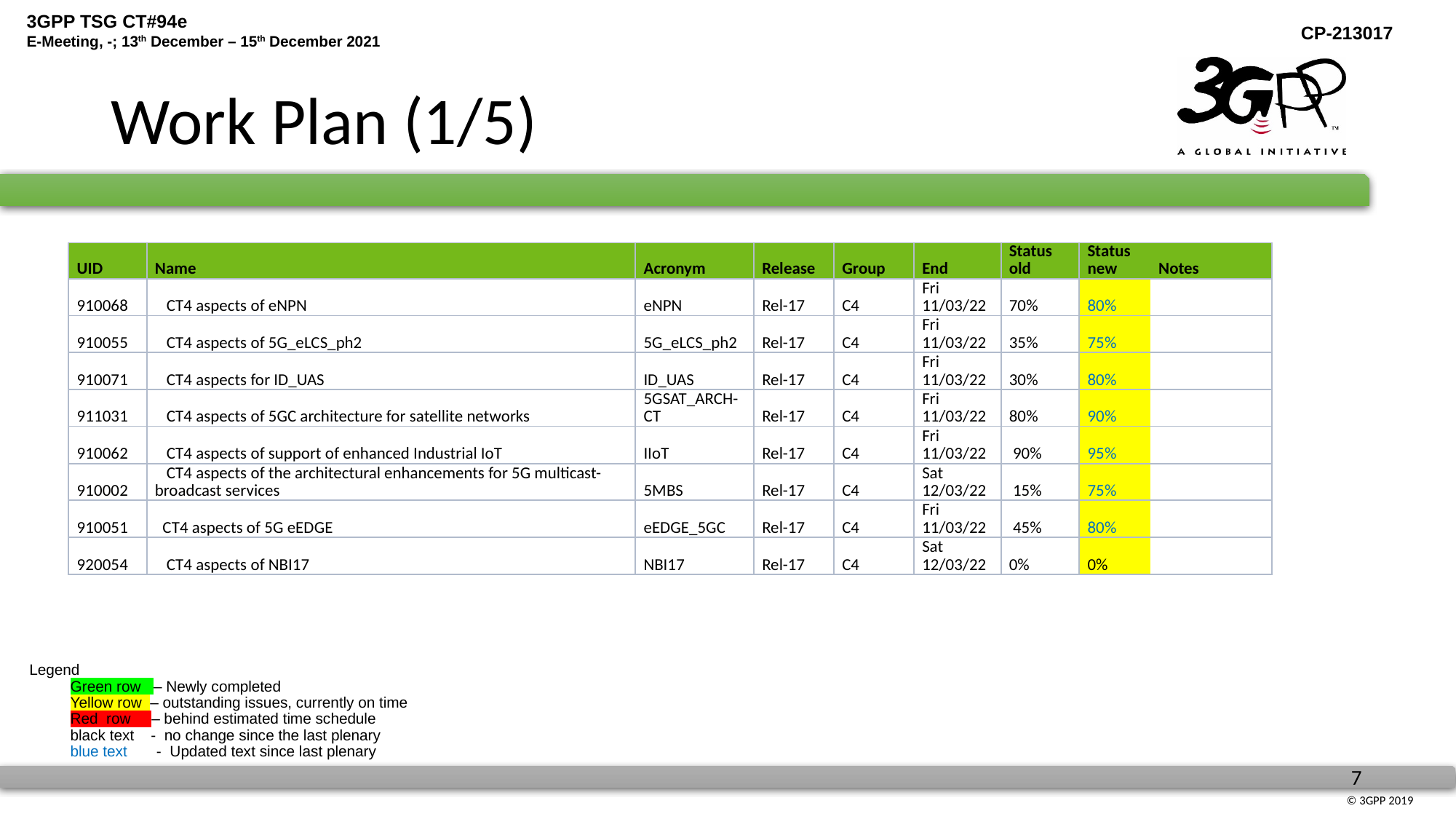

# Work Plan (1/5)
| UID | Name | Acronym | Release | Group | End | Status old | Status new | Notes |
| --- | --- | --- | --- | --- | --- | --- | --- | --- |
| 910068 | CT4 aspects of eNPN | eNPN | Rel-17 | C4 | Fri 11/03/22 | 70% | 80% |  |
| 910055 | CT4 aspects of 5G\_eLCS\_ph2 | 5G\_eLCS\_ph2 | Rel-17 | C4 | Fri 11/03/22 | 35% | 75% |  |
| 910071 | CT4 aspects for ID\_UAS | ID\_UAS | Rel-17 | C4 | Fri 11/03/22 | 30% | 80% |  |
| 911031 | CT4 aspects of 5GC architecture for satellite networks | 5GSAT\_ARCH-CT | Rel-17 | C4 | Fri 11/03/22 | 80% | 90% |  |
| 910062 | CT4 aspects of support of enhanced Industrial IoT | IIoT | Rel-17 | C4 | Fri 11/03/22 | 90% | 95% |  |
| 910002 | CT4 aspects of the architectural enhancements for 5G multicast-broadcast services | 5MBS | Rel-17 | C4 | Sat 12/03/22 | 15% | 75% |  |
| 910051 | CT4 aspects of 5G eEDGE | eEDGE\_5GC | Rel-17 | C4 | Fri 11/03/22 | 45% | 80% |  |
| 920054 | CT4 aspects of NBI17 | NBI17 | Rel-17 | C4 | Sat 12/03/22 | 0% | 0% |  |
Legend
Green row   – Newly completed
	Yellow row  – outstanding issues, currently on time
Red  row     – behind estimated time schedule
	black text    -  no change since the last plenary
	blue text       -  Updated text since last plenary